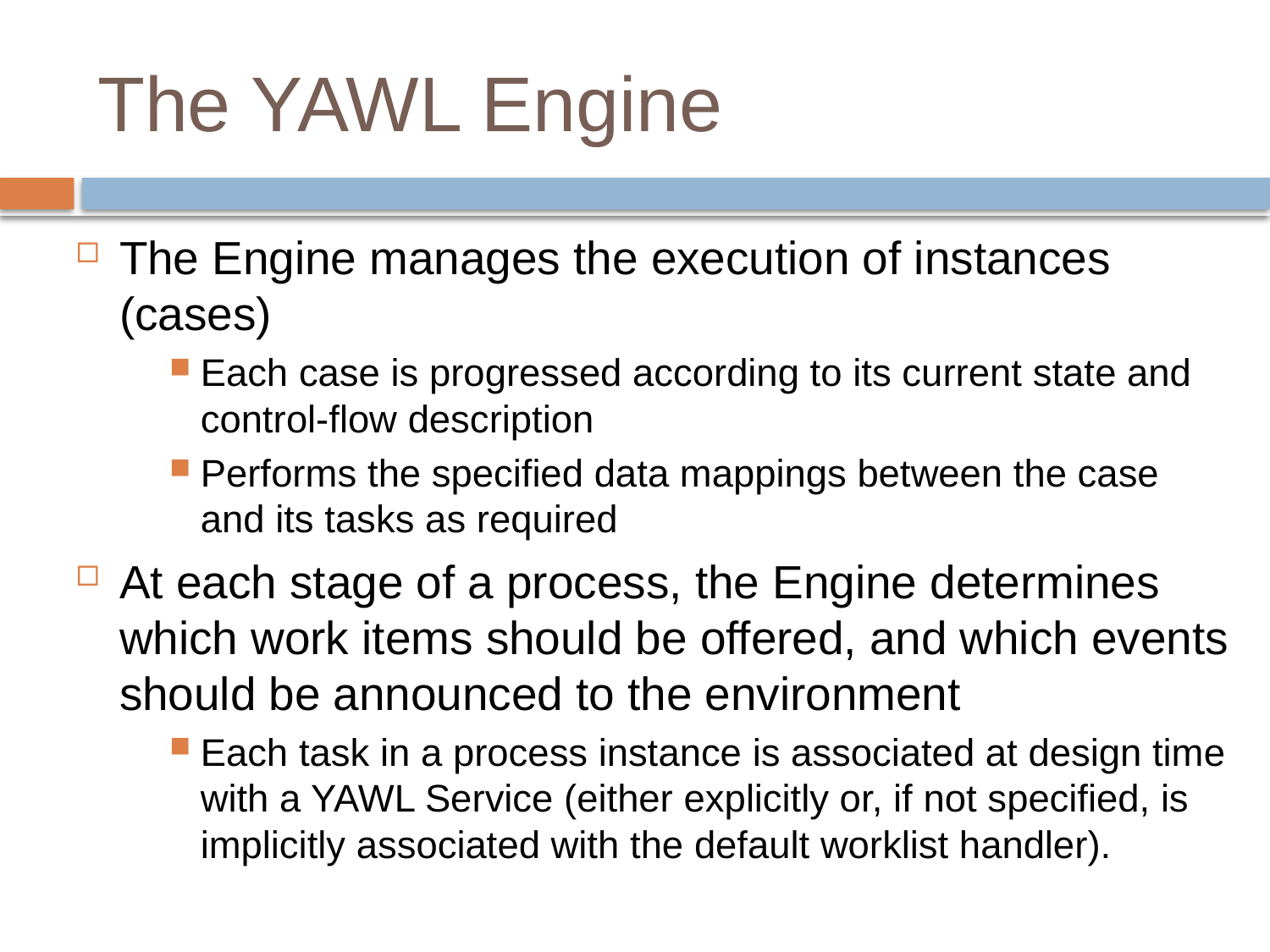

# The YAWL Engine
The Engine manages the execution of instances (cases)
Each case is progressed according to its current state and control-flow description
Performs the specified data mappings between the case and its tasks as required
At each stage of a process, the Engine determines which work items should be offered, and which events should be announced to the environment
Each task in a process instance is associated at design time with a YAWL Service (either explicitly or, if not specified, is implicitly associated with the default worklist handler).